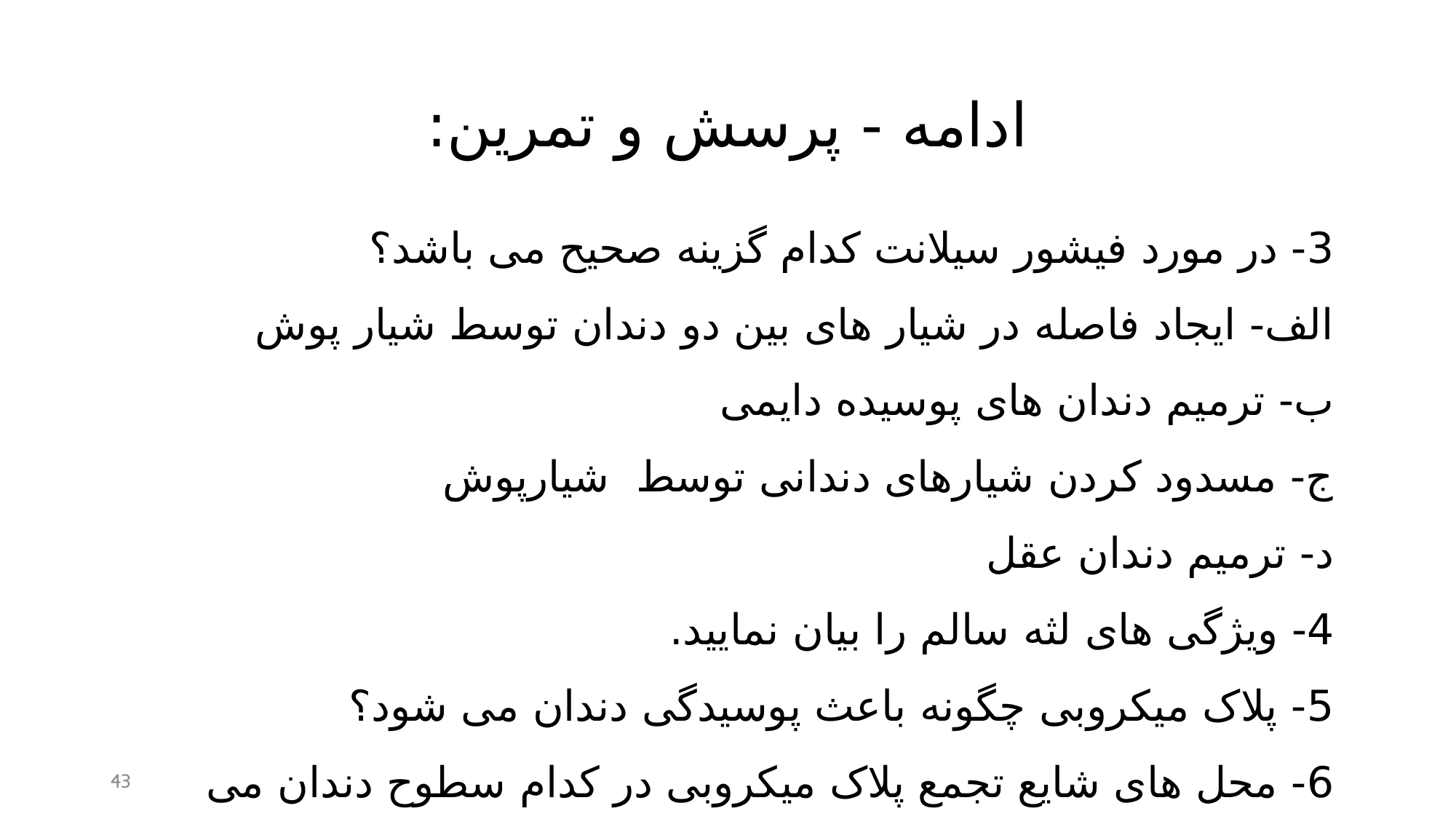

# ادامه - پرسش و تمرین:
3- در مورد فیشور سیلانت کدام گزینه صحیح می باشد؟
الف- ایجاد فاصله در شیار های بین دو دندان توسط شیار پوش
ب- ترمیم دندان های پوسیده دایمی
ج- مسدود کردن شیارهای دندانی توسط  شیارپوش
د- ترمیم دندان عقل
4- ویژگی های لثه سالم را بیان نمایید.
5- پلاک میکروبی چگونه باعث پوسیدگی دندان می شود؟
6- محل های شایع تجمع پلاک میکروبی در کدام سطوح دندان می باشد؟
43